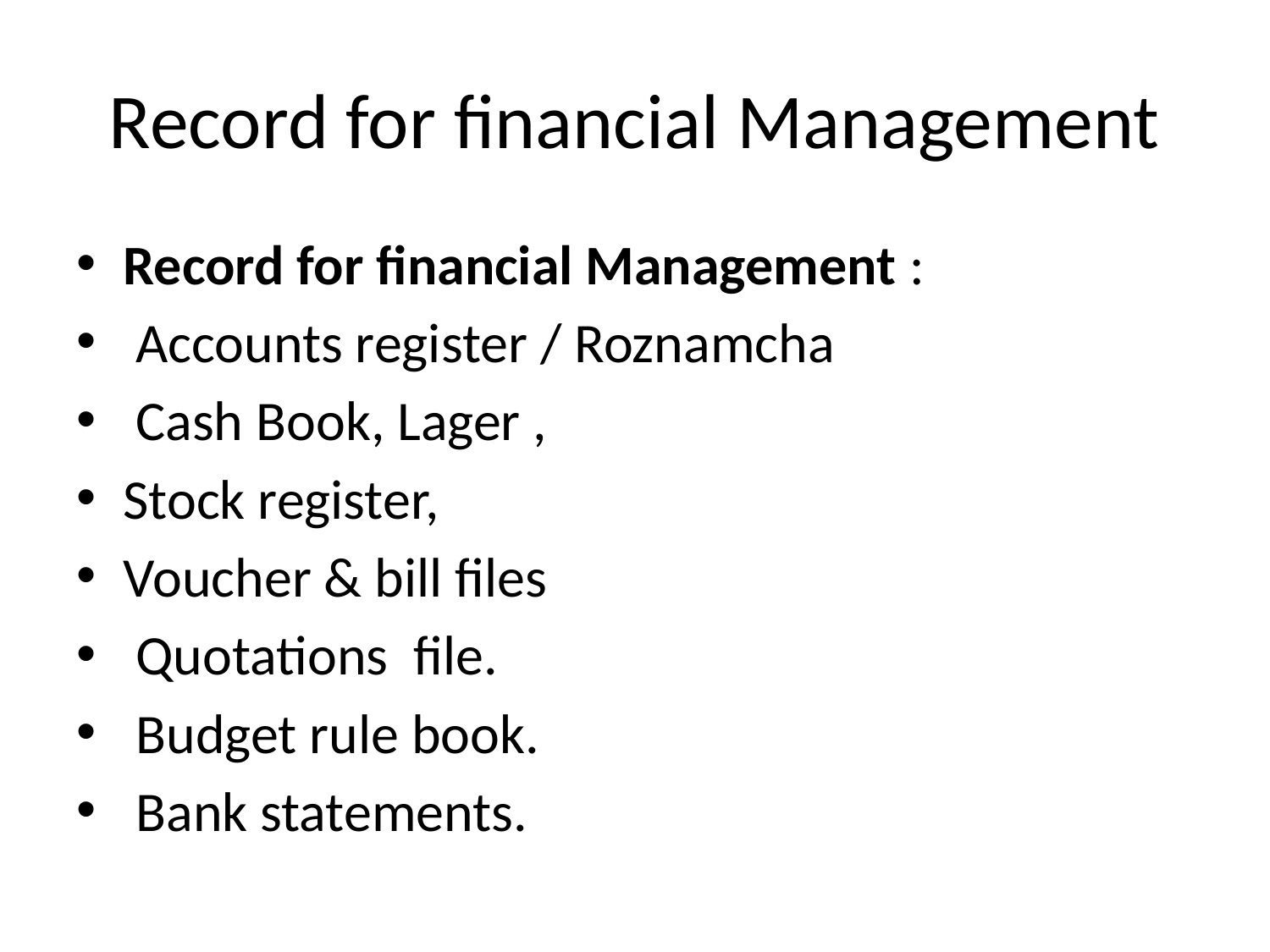

# Record for financial Management
Record for financial Management :
 Accounts register / Roznamcha
 Cash Book, Lager ,
Stock register,
Voucher & bill files
 Quotations  file.
 Budget rule book.
 Bank statements.